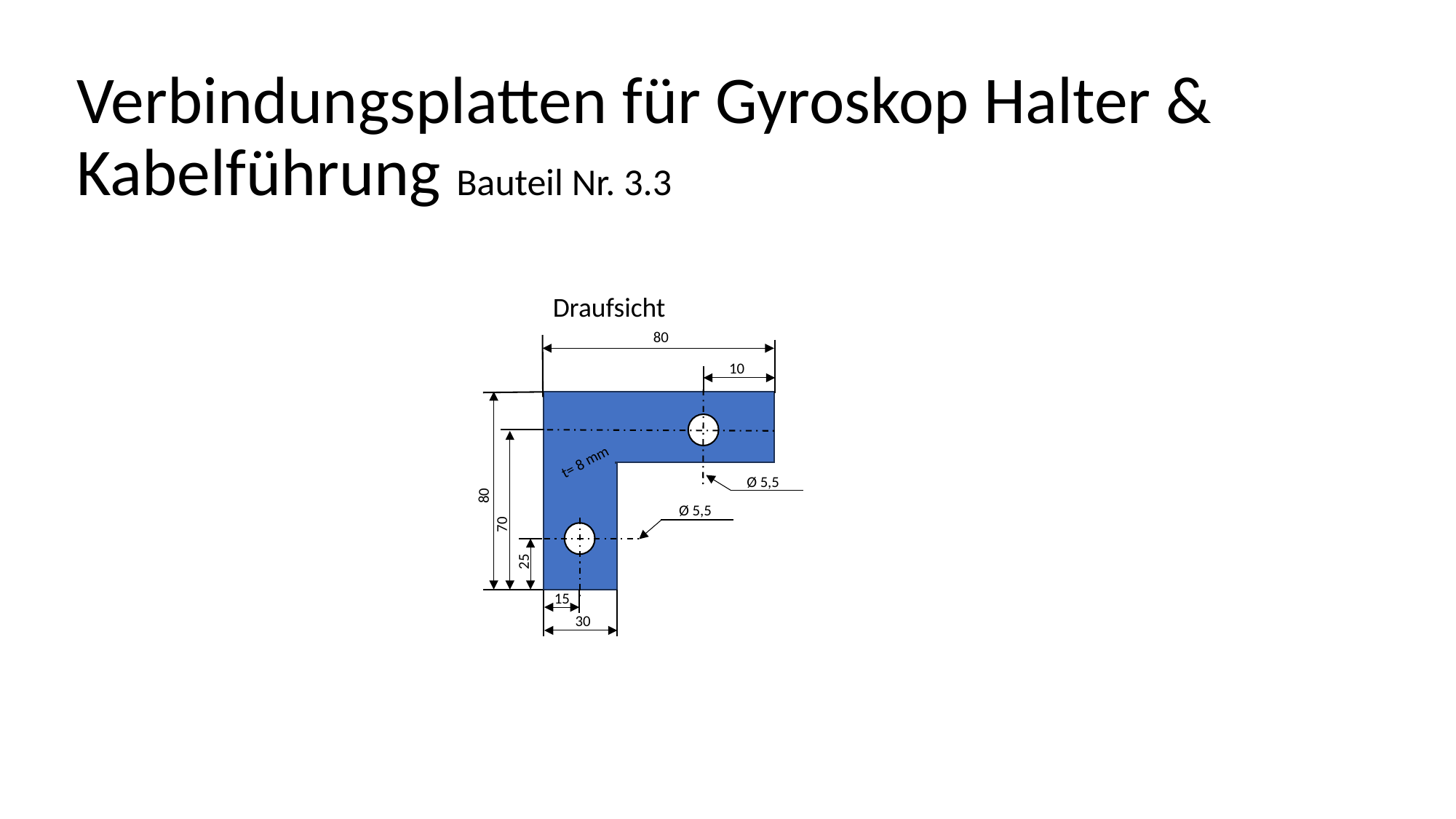

# Verbindungsplatten für Gyroskop Halter & Kabelführung Bauteil Nr. 3.3
Draufsicht
80
10

t= 8 mm
80
Ø 5,5

70
Ø 5,5

25
15
30